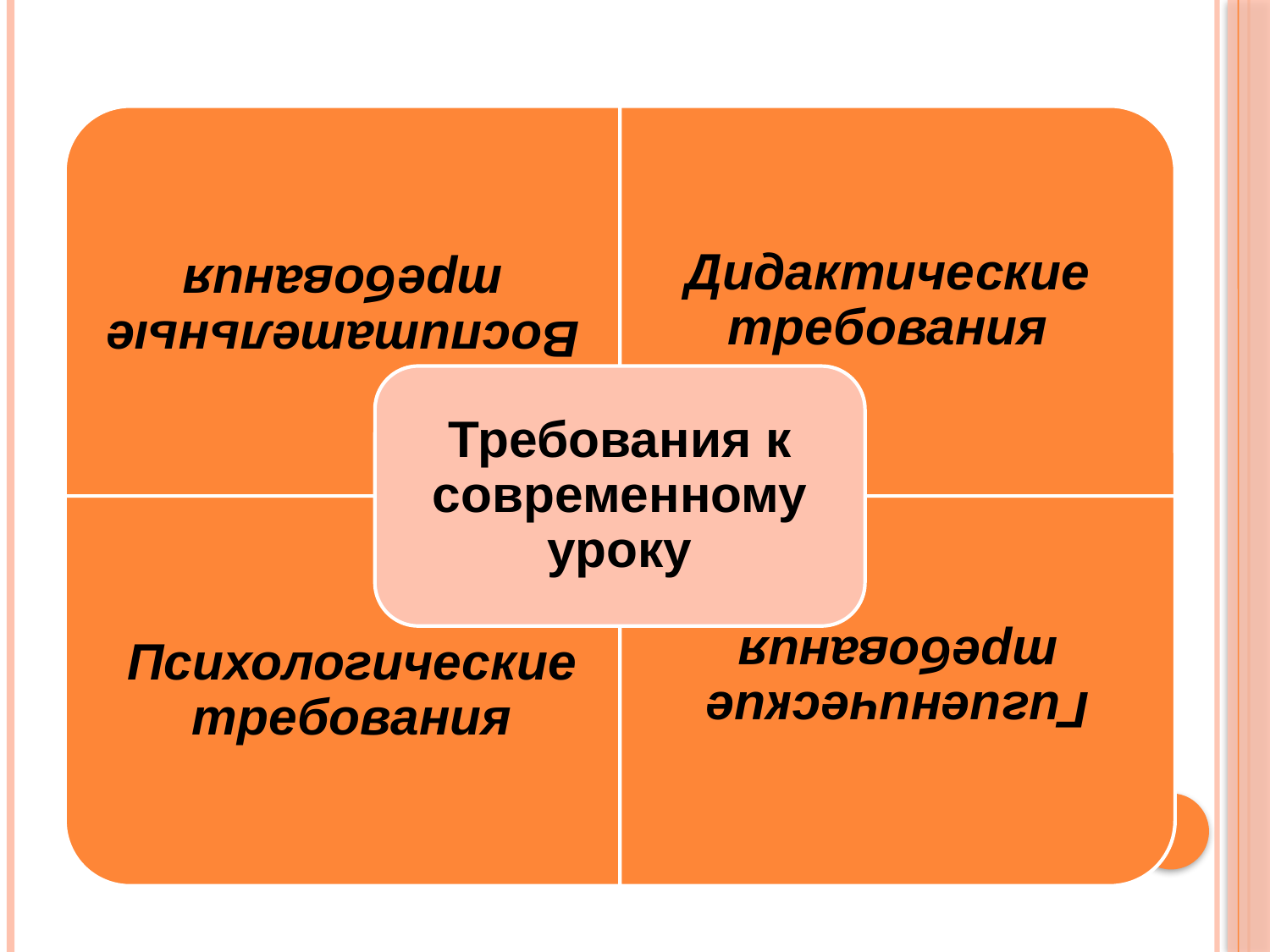

Воспитательные требования
Дидактические требования
Психологические требования
Гигиенические требования
Требования к современному уроку